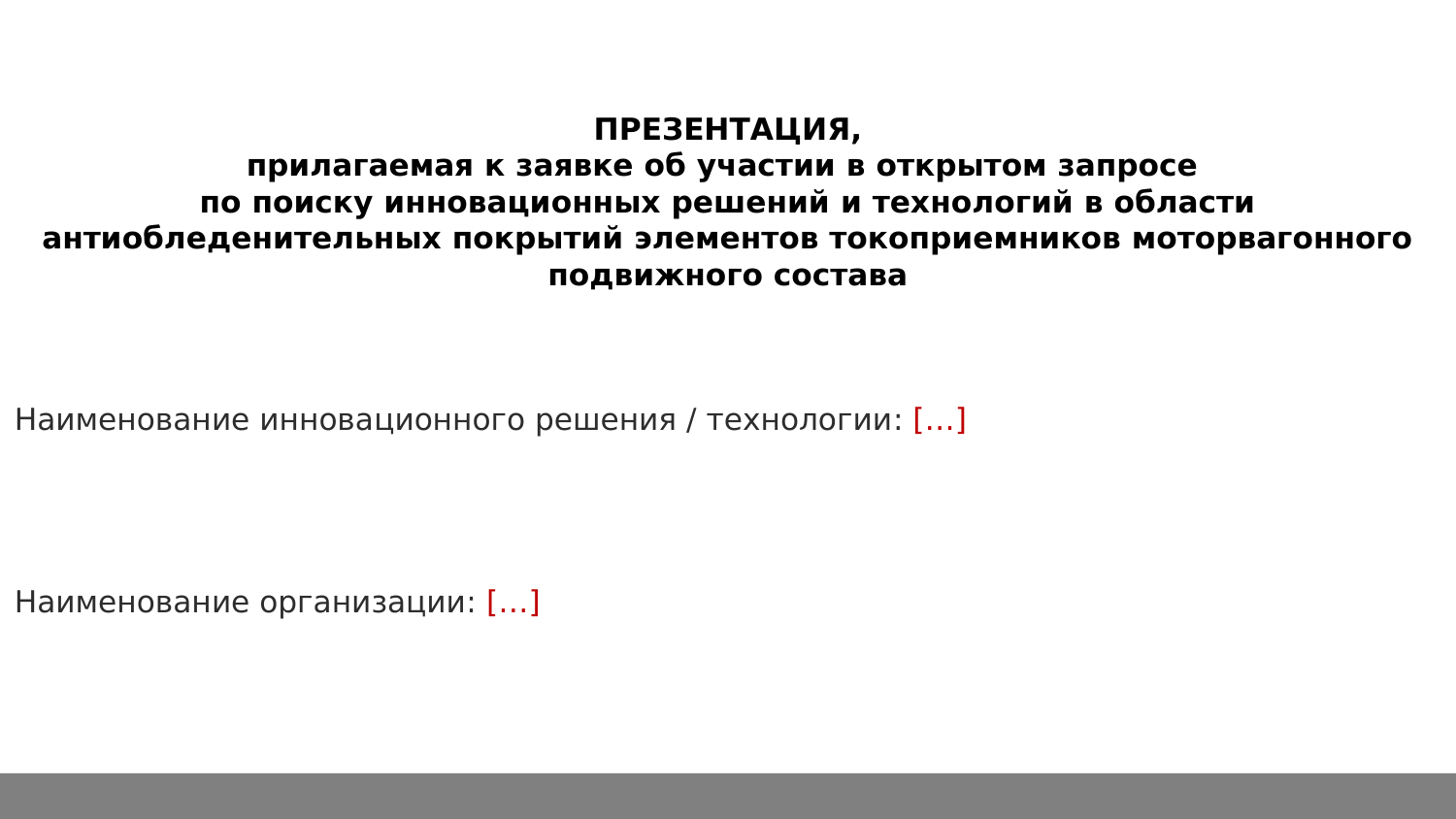

ПРЕЗЕНТАЦИЯ,
прилагаемая к заявке об участии в открытом запросе
по поиску инновационных решений и технологий в области антиобледенительных покрытий элементов токоприемников моторвагонного подвижного состава

Наименование инновационного решения / технологии: […]

Наименование организации: […]